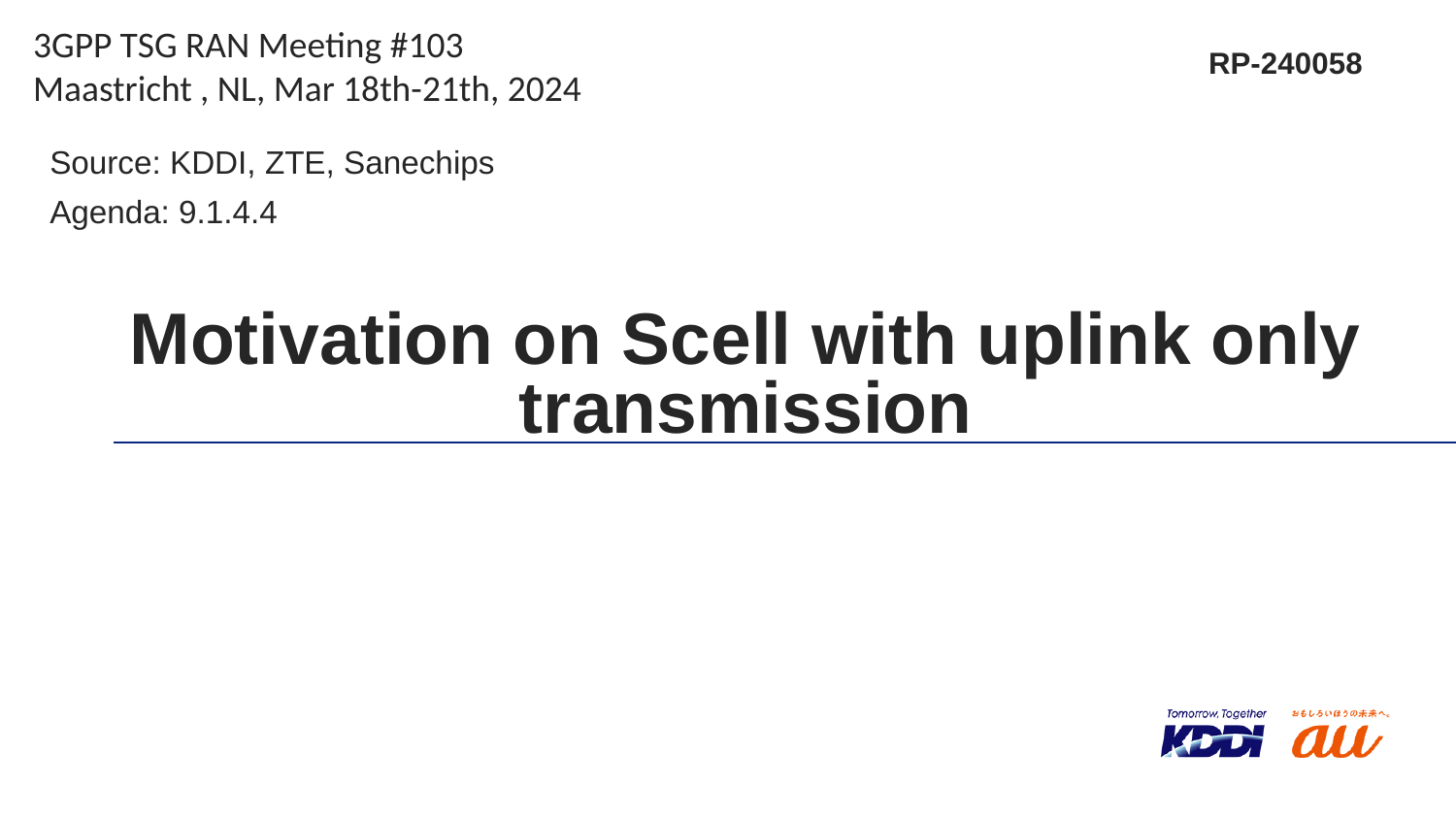

RP-24xxxx
3GPP TSG RAN Meeting #103
Maastricht , NL, Mar 18th-21th, 2024
RP-240058
Source: KDDI, ZTE, Sanechips
Agenda: 9.1.4.4

# Motivation on Scell with uplink only transmission